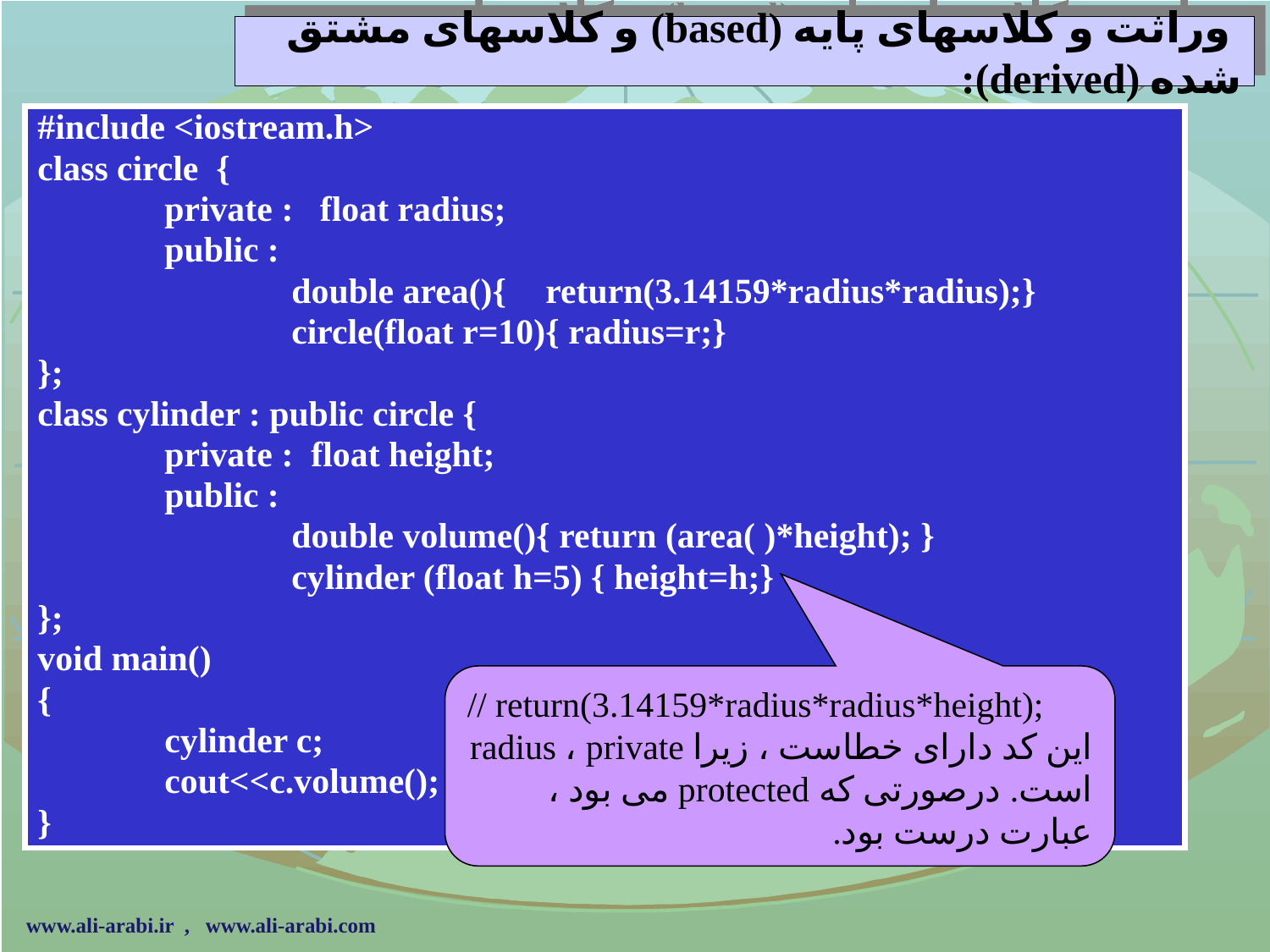

# وراثت و کلاسهای پایه (based) و کلاسهای مشتق شده (derived):
#include <iostream.h>
class circle  {
	private :   float radius;
	public :
		double area(){	return(3.14159*radius*radius);}
		circle(float r=10){ radius=r;}
};
class cylinder : public circle {
	private :  float height;
	public :
		double volume(){ return (area( )*height); }
		cylinder (float h=5) { height=h;}
};
void main()
{
	cylinder c;
	cout<<c.volume();
}
// return(3.14159*radius*radius*height);
این کد دارای خطاست ، زیرا radius ، private است. درصورتی که protected می بود ، عبارت درست بود.